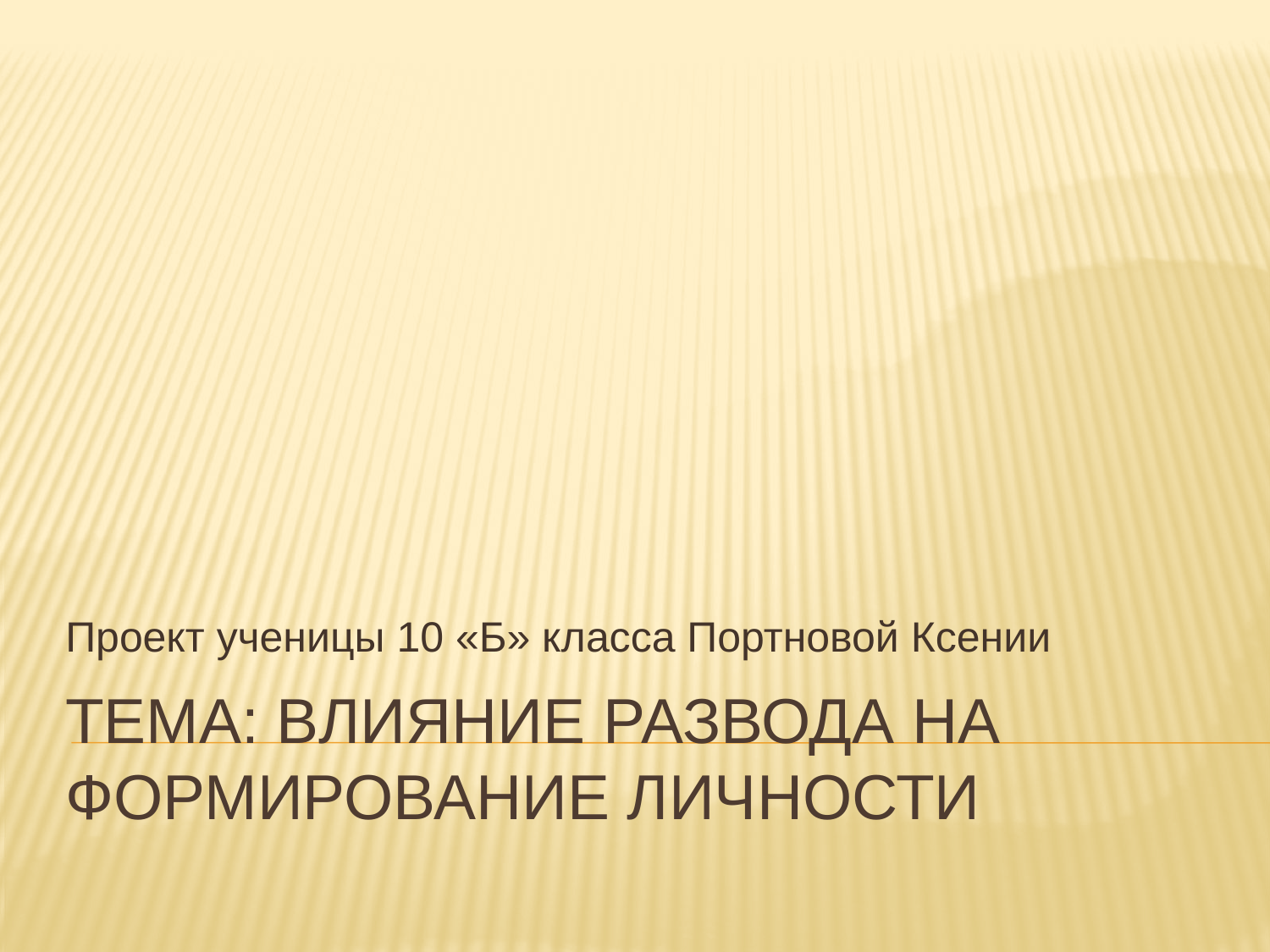

Проект ученицы 10 «Б» класса Портновой Ксении
# Тема: Влияние развода на формирование Личности